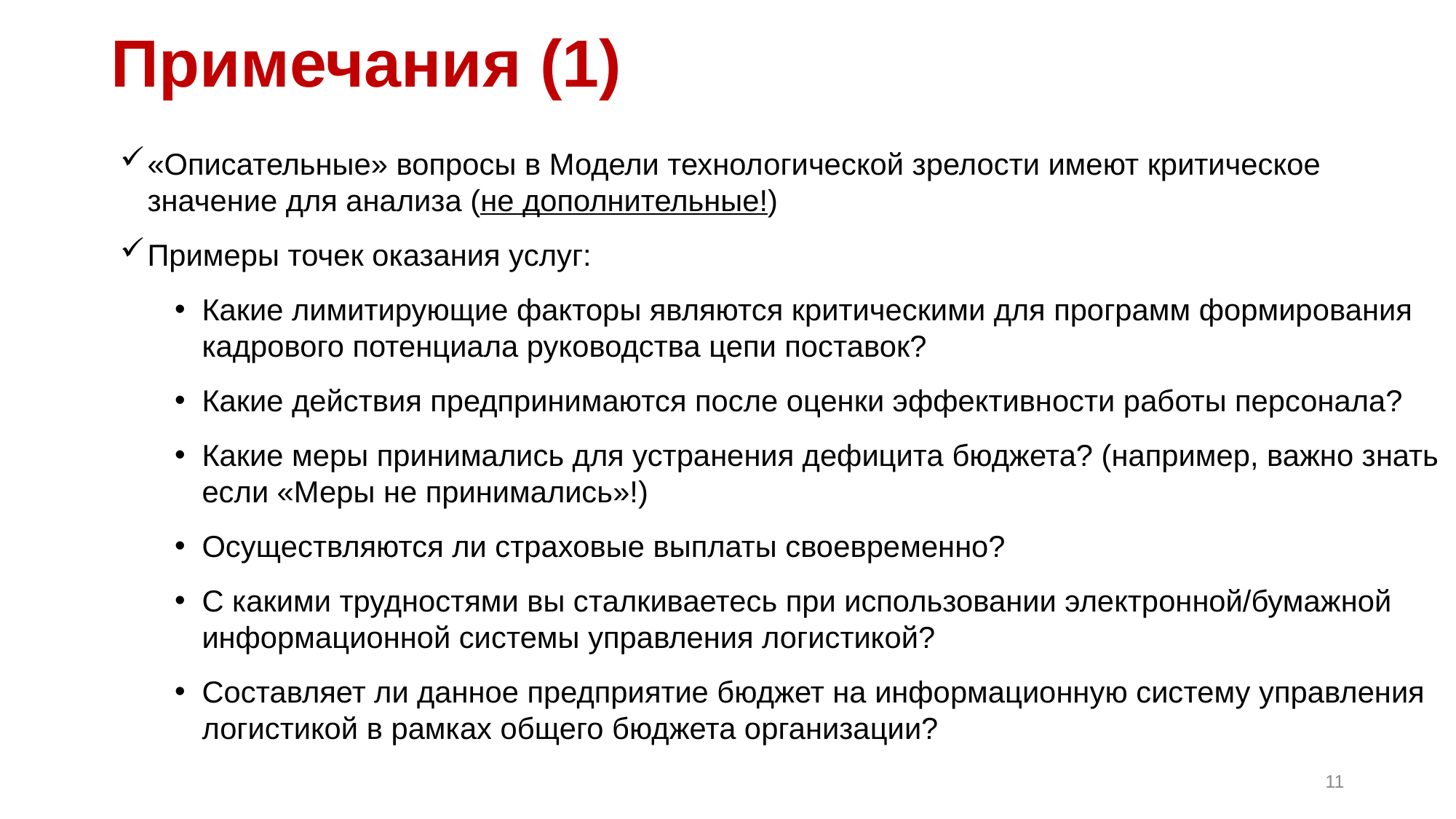

# Примечания (1)
«Описательные» вопросы в Модели технологической зрелости имеют критическое значение для анализа (не дополнительные!)
Примеры точек оказания услуг:
Какие лимитирующие факторы являются критическими для программ формирования кадрового потенциала руководства цепи поставок?
Какие действия предпринимаются после оценки эффективности работы персонала?
Какие меры принимались для устранения дефицита бюджета? (например, важно знать если «Меры не принимались»!)
Осуществляются ли страховые выплаты своевременно?
С какими трудностями вы сталкиваетесь при использовании электронной/бумажной информационной системы управления логистикой?
Составляет ли данное предприятие бюджет на информационную систему управления логистикой в рамках общего бюджета организации?
11